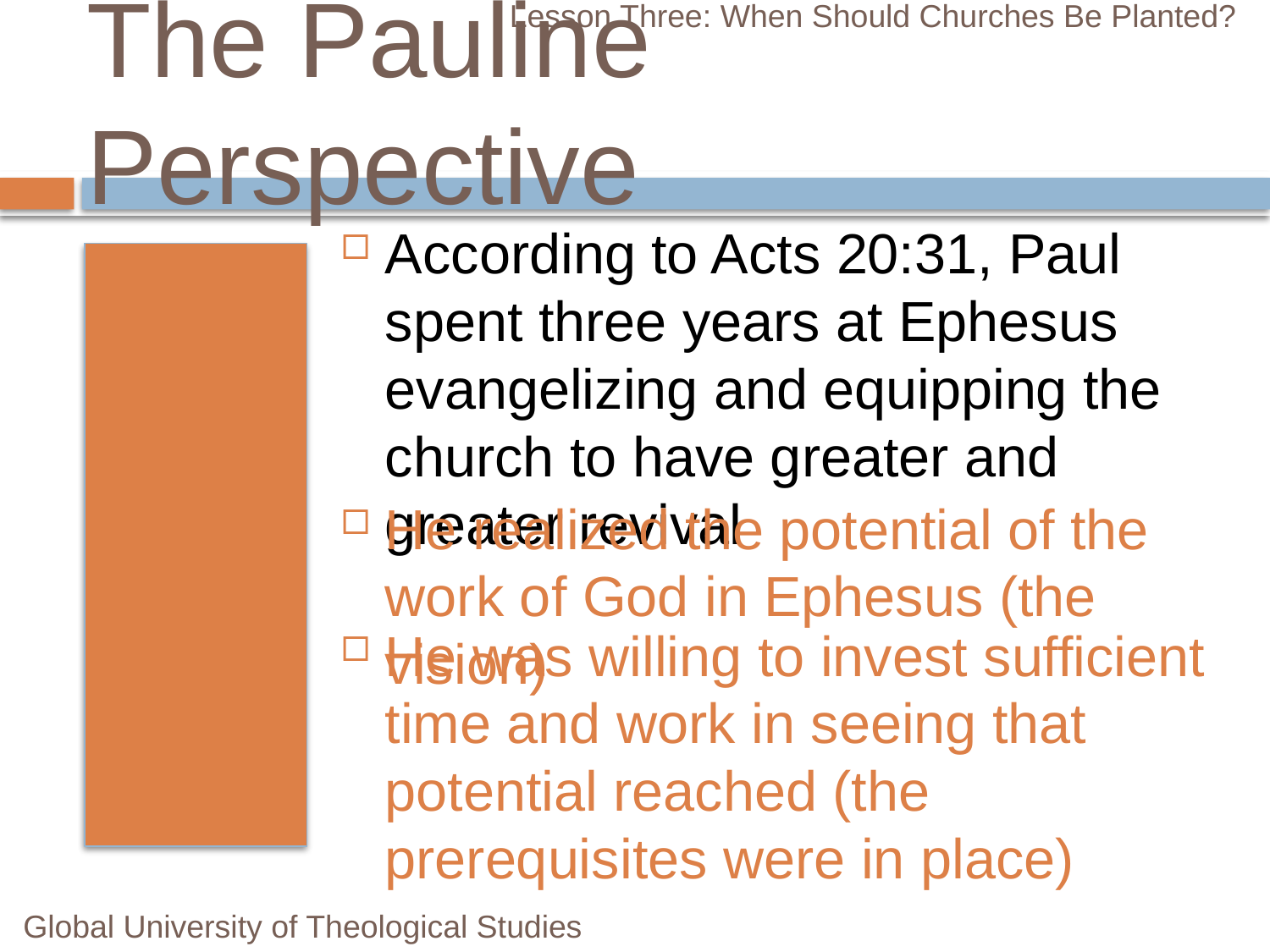

Lesson Three: When Should Churches Be Planted?
# The Pauline Perspective
According to Acts 20:31, Paul spent three years at Ephesus evangelizing and equipping the church to have greater and greater revival

He realized the potential of the work of God in Ephesus (the vision)
He was willing to invest sufficient time and work in seeing that potential reached (the prerequisites were in place)
Global University of Theological Studies